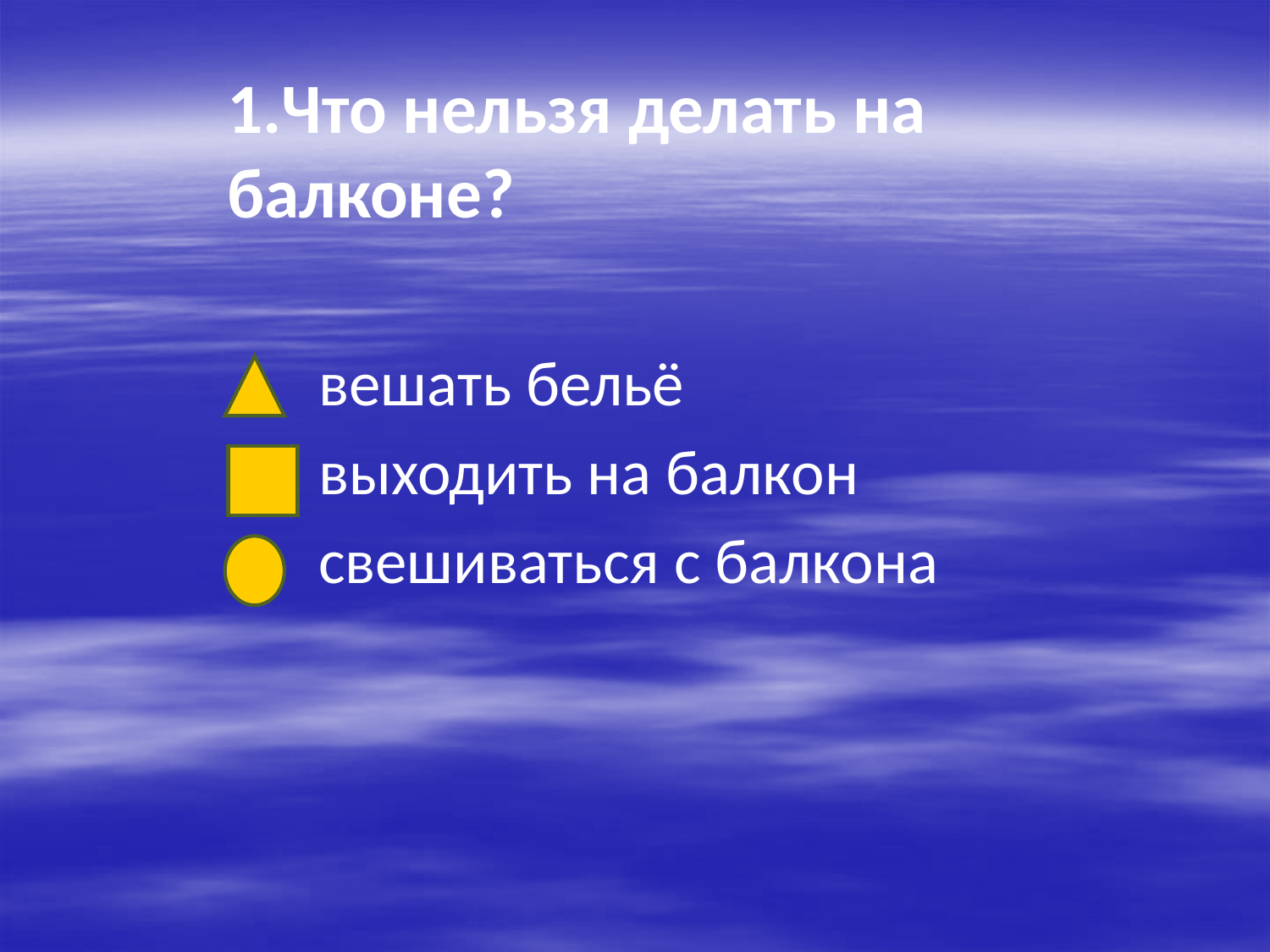

1.Что нельзя делать на балконе?
        вешать бельё
       выходить на балкон
       свешиваться с балкона